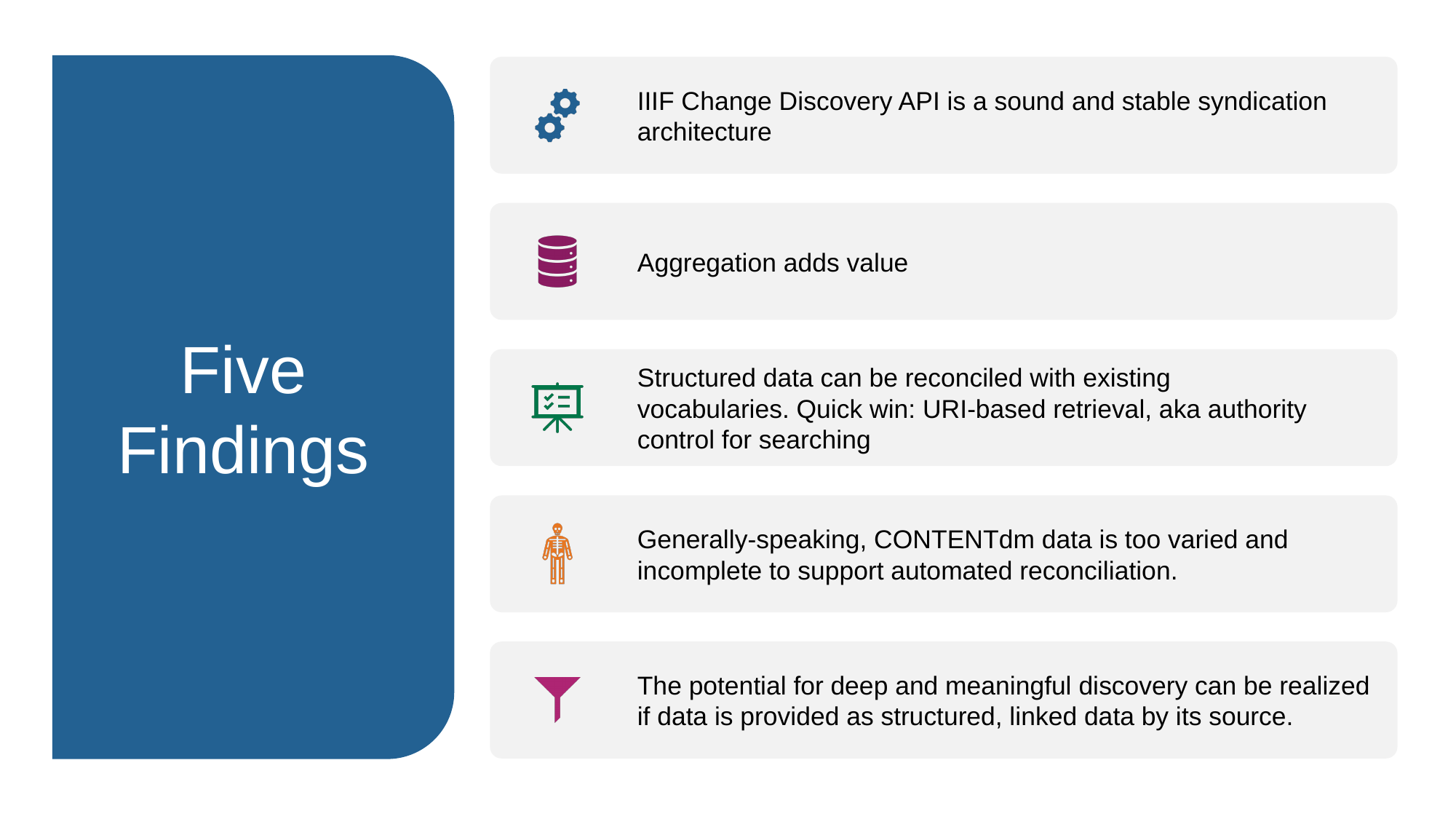

IIIF Change Discovery API is a sound and stable syndication architecture
Aggregation adds value
Structured data can be reconciled with existing vocabularies. Quick win: URI-based retrieval, aka authority control for searching
Generally-speaking, CONTENTdm data is too varied and incomplete to support automated reconciliation.
The potential for deep and meaningful discovery can be realized if data is provided as structured, linked data by its source.
# 5 Findings
Five
Findings